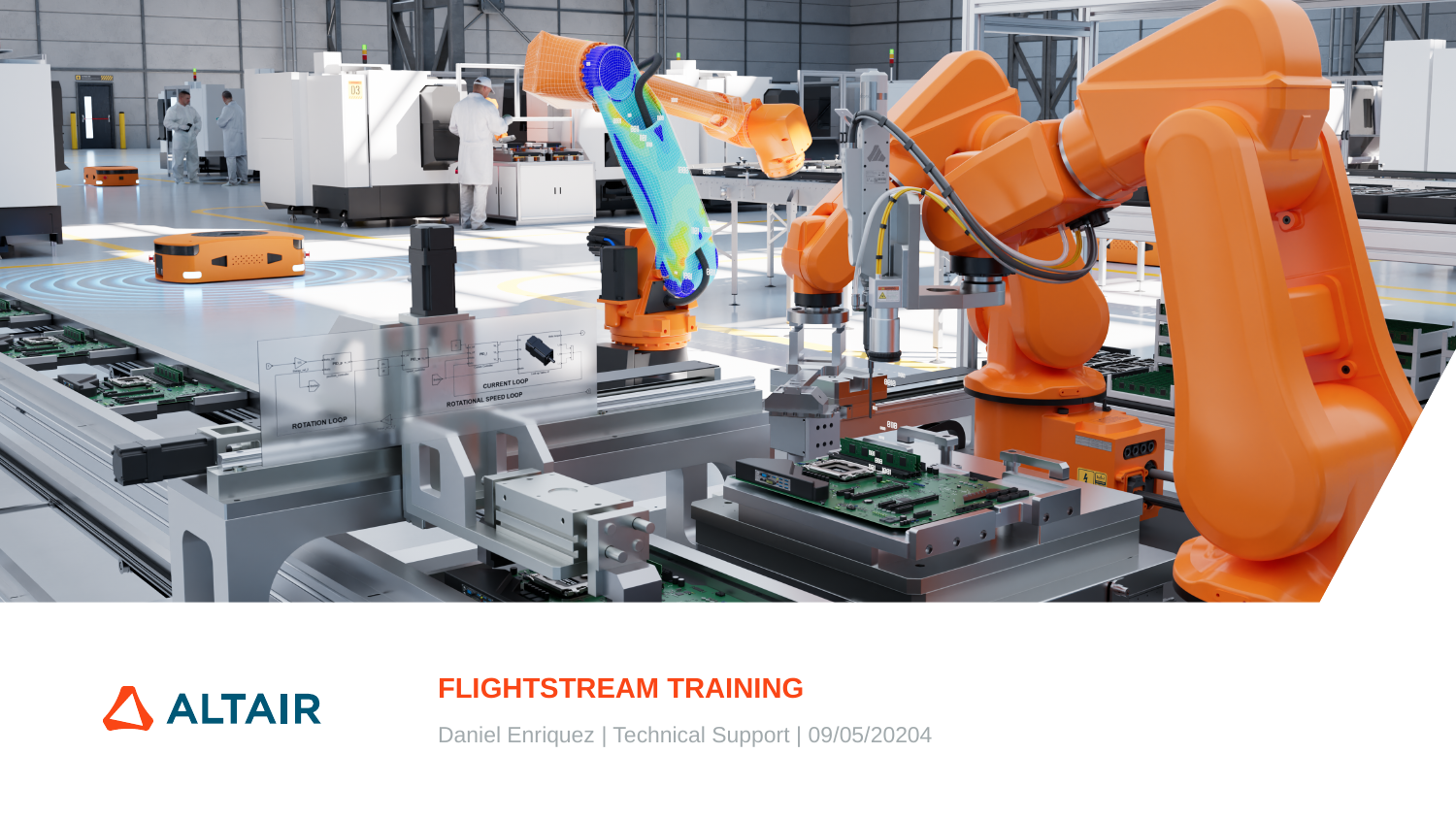

# Flightstream training
Daniel Enriquez | Technical Support | 09/05/20204